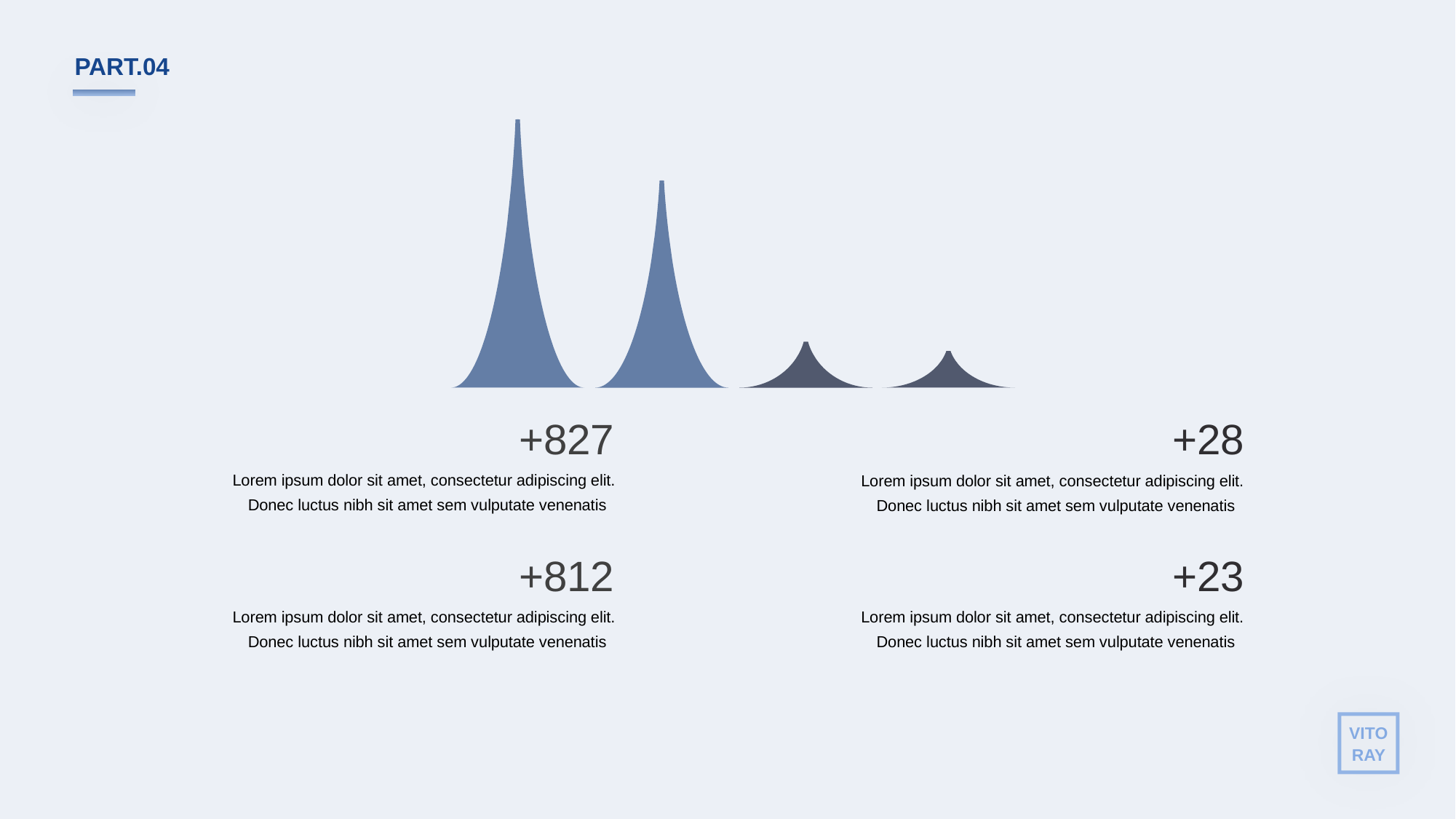

PART.04

+827
+28
Lorem ipsum dolor sit amet, consectetur adipiscing elit. Donec luctus nibh sit amet sem vulputate venenatis

Lorem ipsum dolor sit amet, consectetur adipiscing elit. Donec luctus nibh sit amet sem vulputate venenatis

+812
+23
Lorem ipsum dolor sit amet, consectetur adipiscing elit. Donec luctus nibh sit amet sem vulputate venenatis

Lorem ipsum dolor sit amet, consectetur adipiscing elit. Donec luctus nibh sit amet sem vulputate venenatis

VITO
RAY